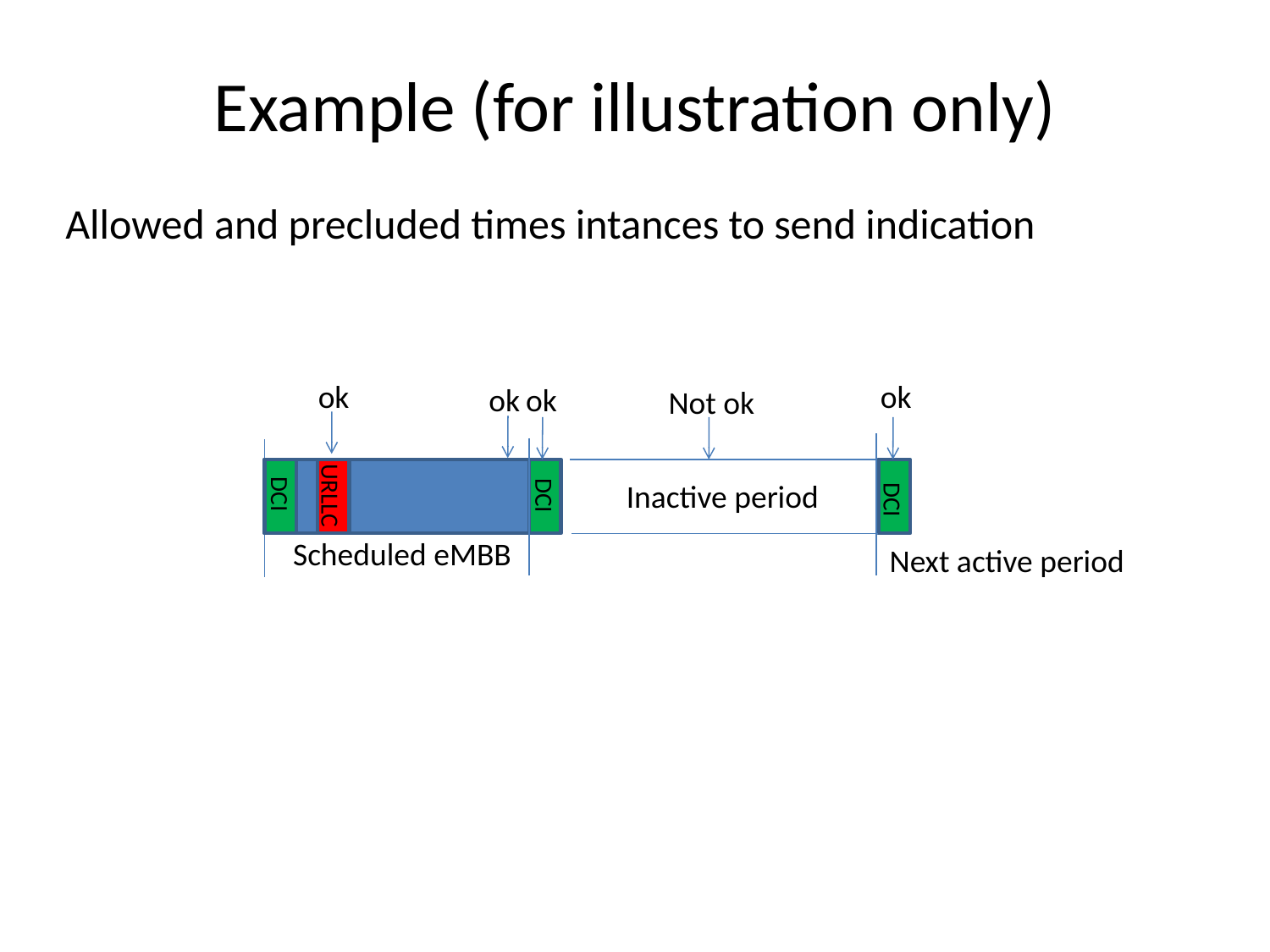

# Example (for illustration only)
Allowed and precluded times intances to send indication
ok
ok
ok
ok
Not ok

Inactive period
DCI
DCI
URLLC
DCI
Scheduled eMBB
Next active period